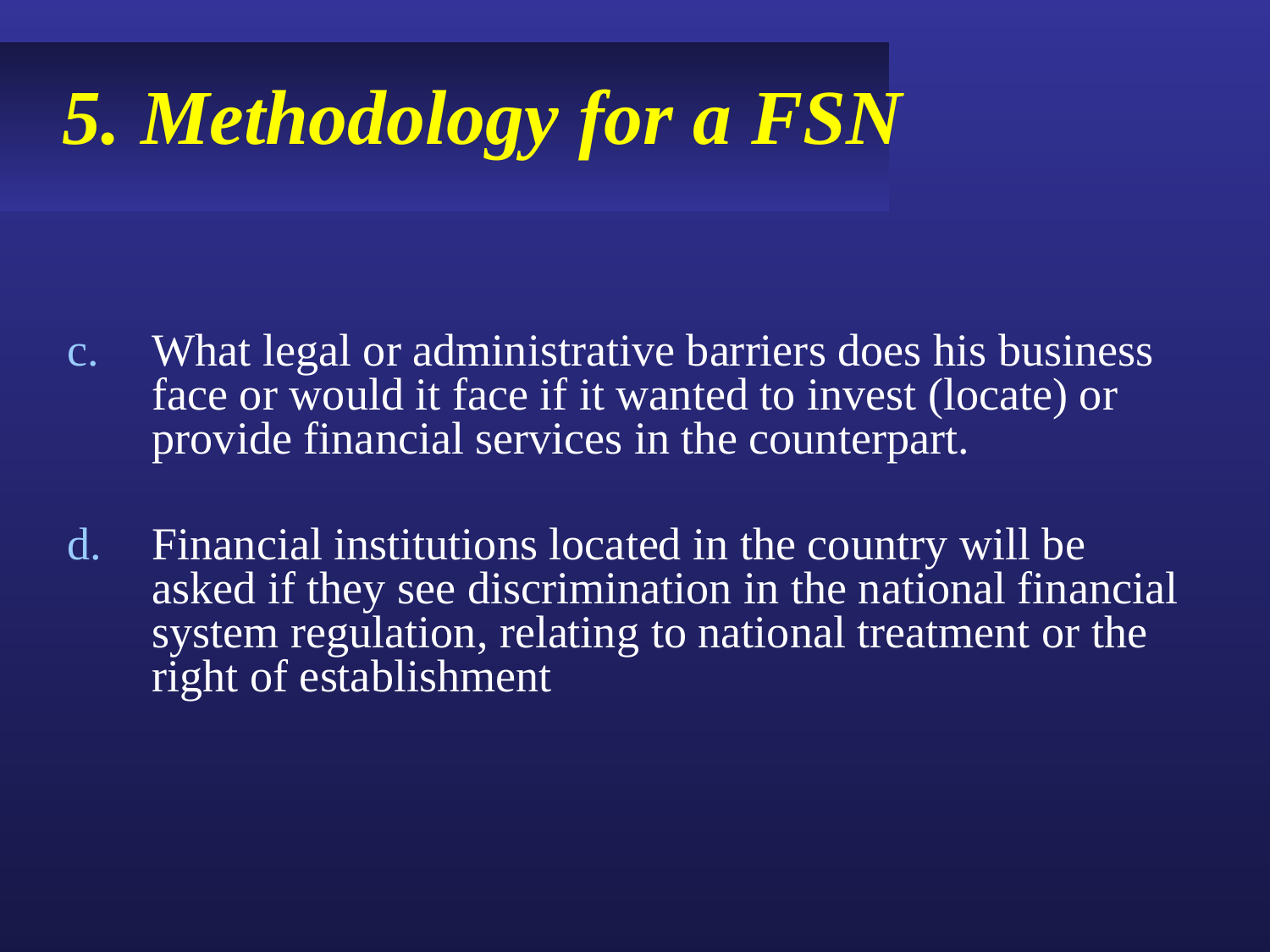

# 5. Methodology for a FSN

What legal or administrative barriers does his business face or would it face if it wanted to invest (locate) or provide financial services in the counterpart.

Financial institutions located in the country will be asked if they see discrimination in the national financial system regulation, relating to national treatment or the right of establishment